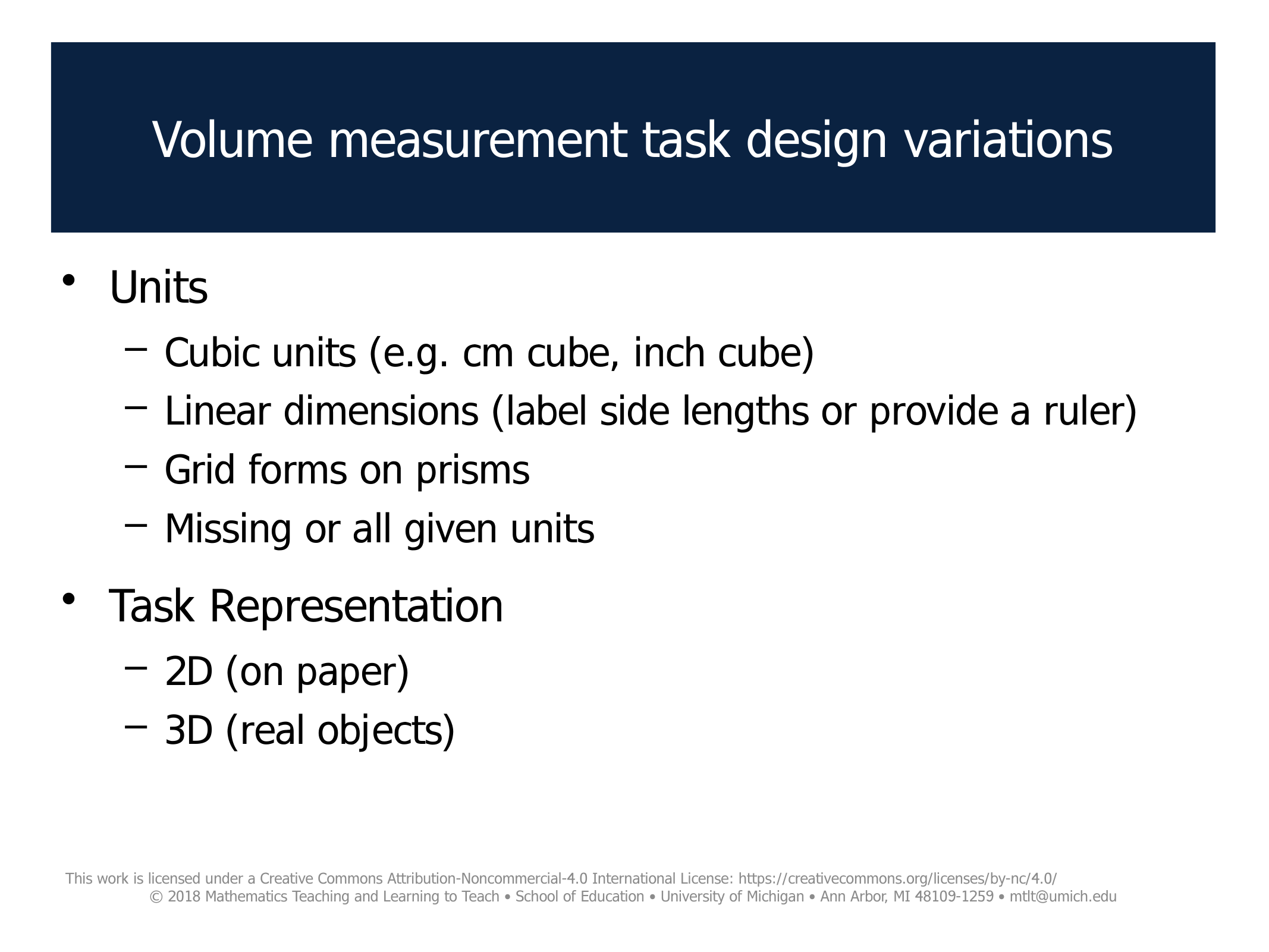

# Volume measurement task design variations
Units
Cubic units (e.g. cm cube, inch cube)
Linear dimensions (label side lengths or provide a ruler)
Grid forms on prisms
Missing or all given units
Task Representation
2D (on paper)
3D (real objects)